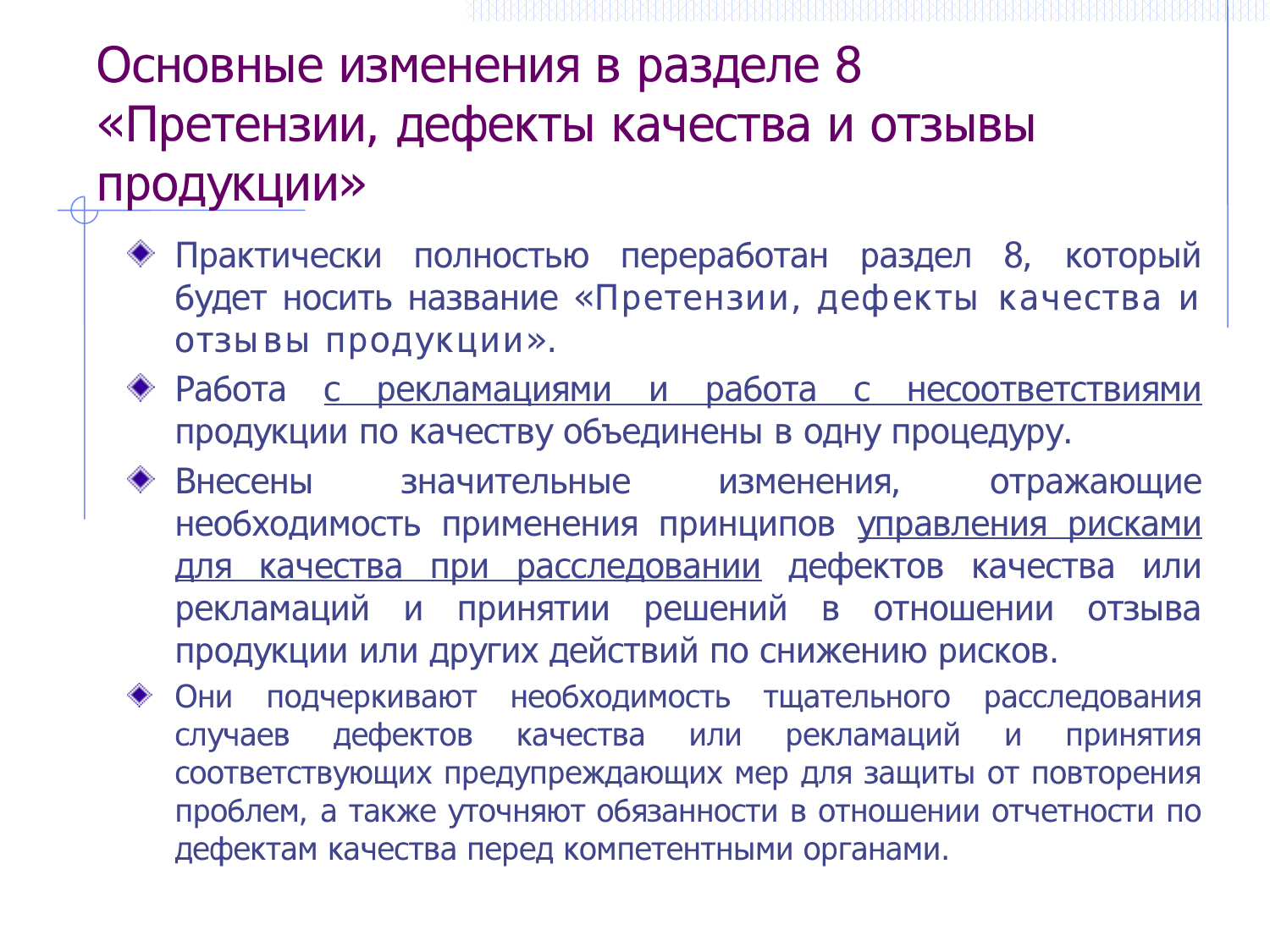

Основные изменения в разделе 8 «Претензии, дефекты качества и отзывы продукции»
Практически полностью переработан раздел 8, который будет носить название «Претензии, дефекты качества и отзывы продукции».
Работа с рекламациями и работа с несоответствиями продукции по качеству объединены в одну процедуру.
Внесены значительные изменения, отражающие необходимость применения принципов управления рисками для качества при расследовании дефектов качества или рекламаций и принятии решений в отношении отзыва продукции или других действий по снижению рисков.
Они подчеркивают необходимость тщательного расследования случаев дефектов качества или рекламаций и принятия соответствующих предупреждающих мер для защиты от повторения проблем, а также уточняют обязанности в отношении отчетности по дефектам качества перед компетентными органами.